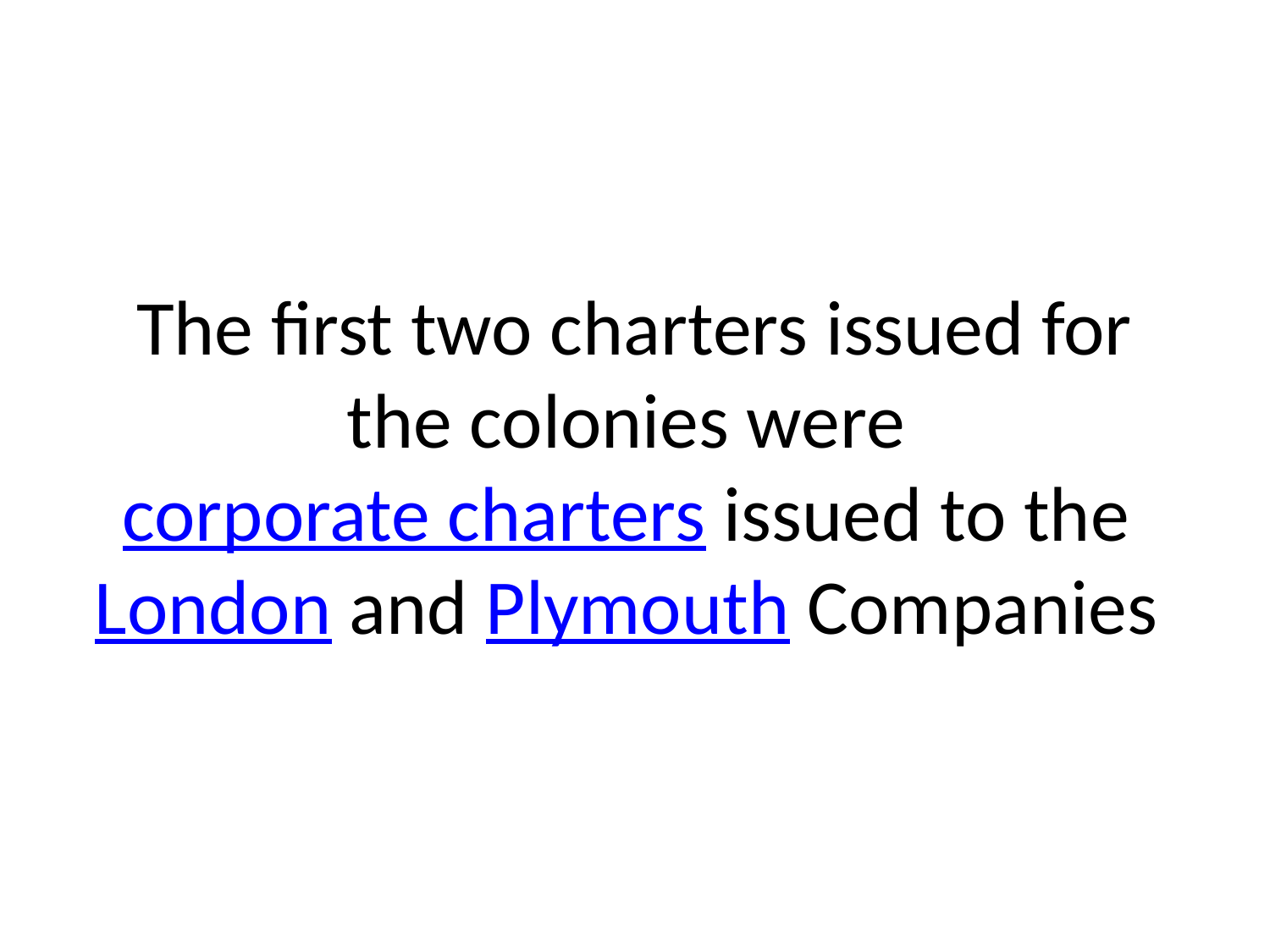

# The first two charters issued for the colonies were corporate charters issued to the London and Plymouth Companies